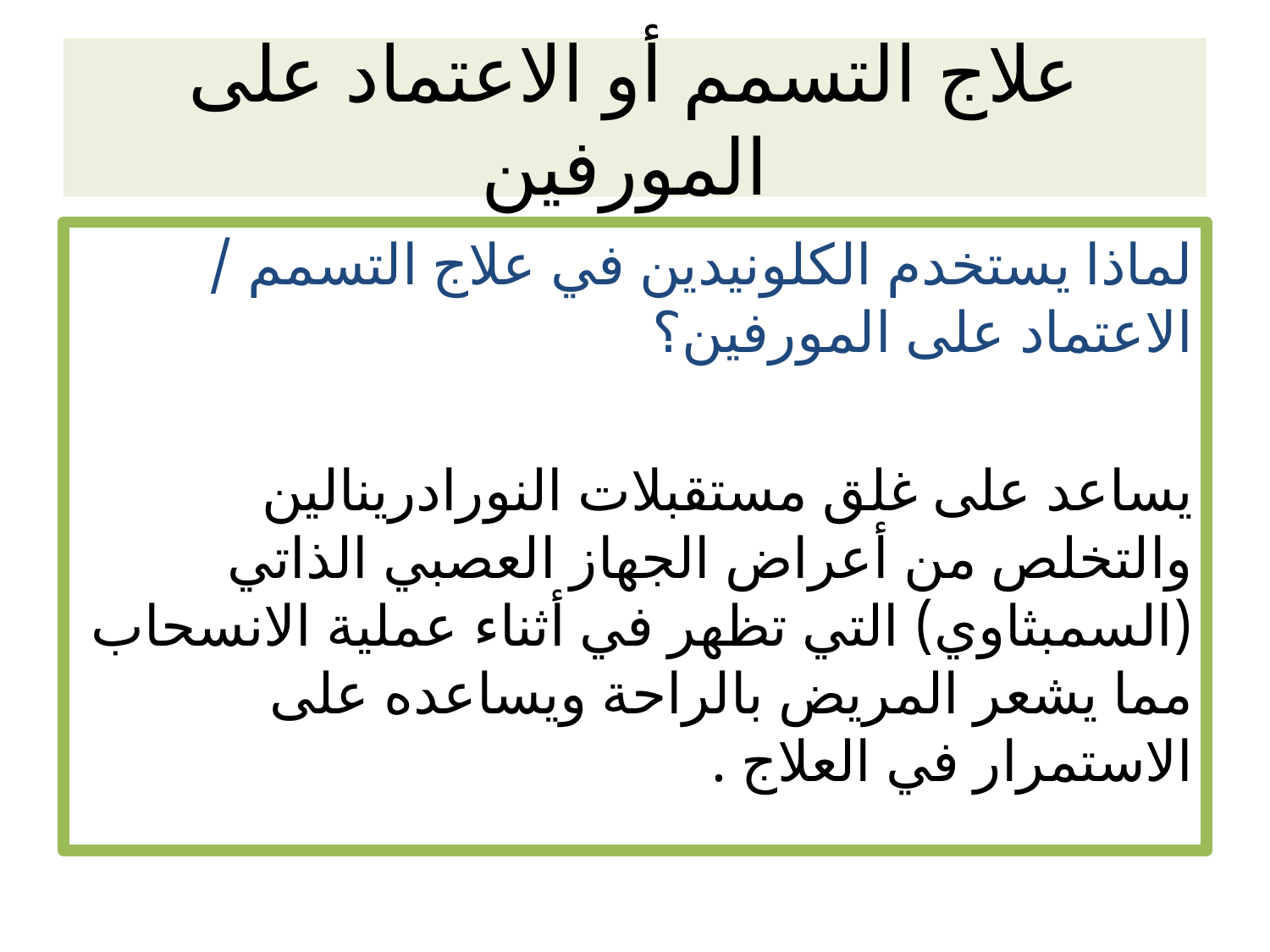

# علاج التسمم أو الاعتماد على المورفين
لماذا يستخدم الكلونيدين في علاج التسمم / الاعتماد على المورفين؟

يساعد على غلق مستقبلات النورادرينالين والتخلص من أعراض الجهاز العصبي الذاتي (السمبثاوي) التي تظهر في أثناء عملية الانسحاب مما يشعر المريض بالراحة ويساعده على الاستمرار في العلاج .